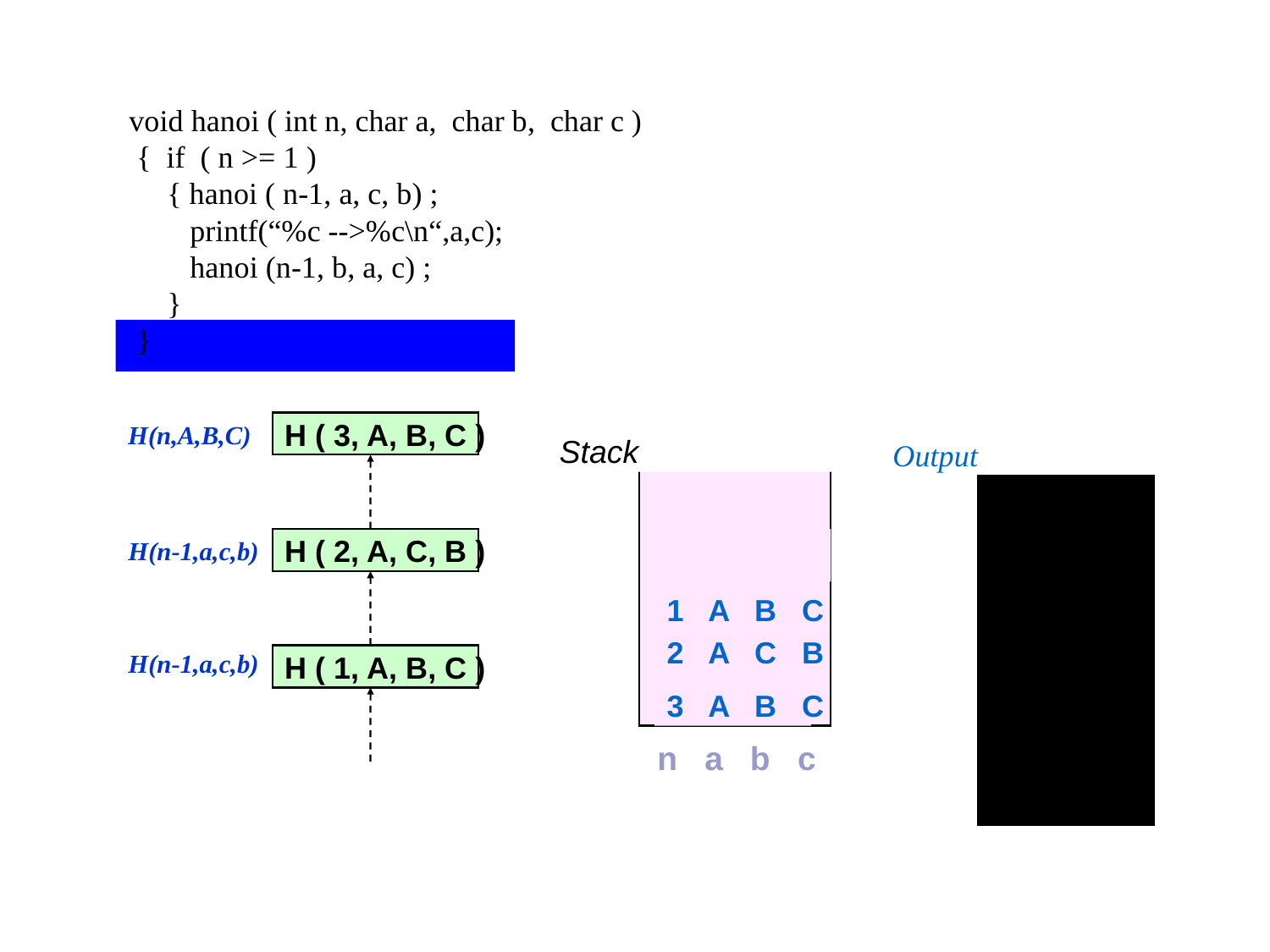

void hanoi ( int n, char a,  char b,  char c )
 {  if  ( n >= 1 )
     { hanoi ( n-1, a, c, b) ;
        printf(“%c -->%c\n“,a,c);
        hanoi (n-1, b, a, c) ;
     }
 }

H ( 3, A, B, C )
H(n,A,B,C)
Output

Stack

n   a   b   c

H ( 2, A, C, B )

H(n-1,a,c,b)
0   A   C   B

1   A   B   C
2   A   C   B
H(n-1,a,c,b)
H ( 1, A, B, C )
3   A   B   C